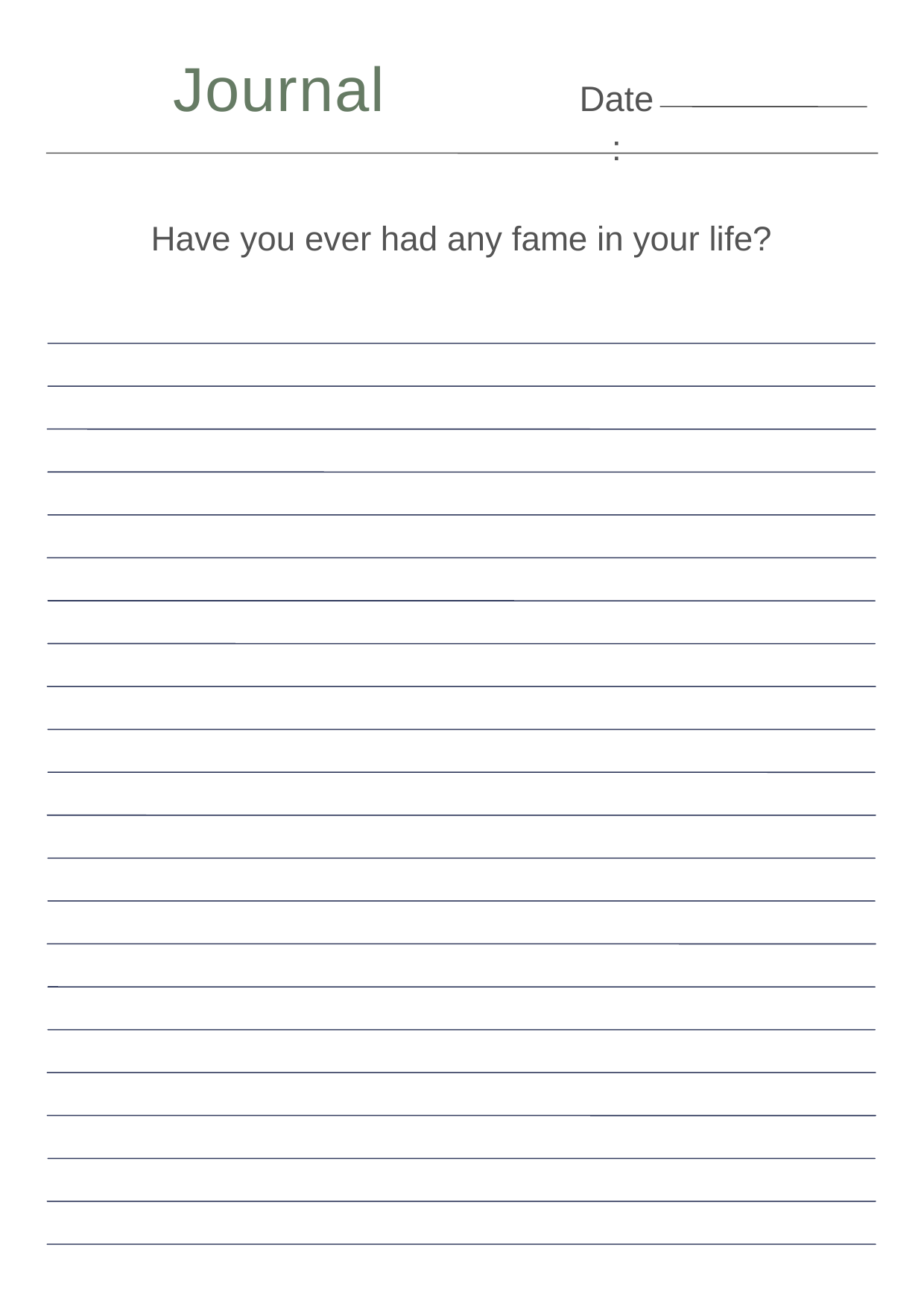

Journal
Date:

Have you ever had any fame in your life?